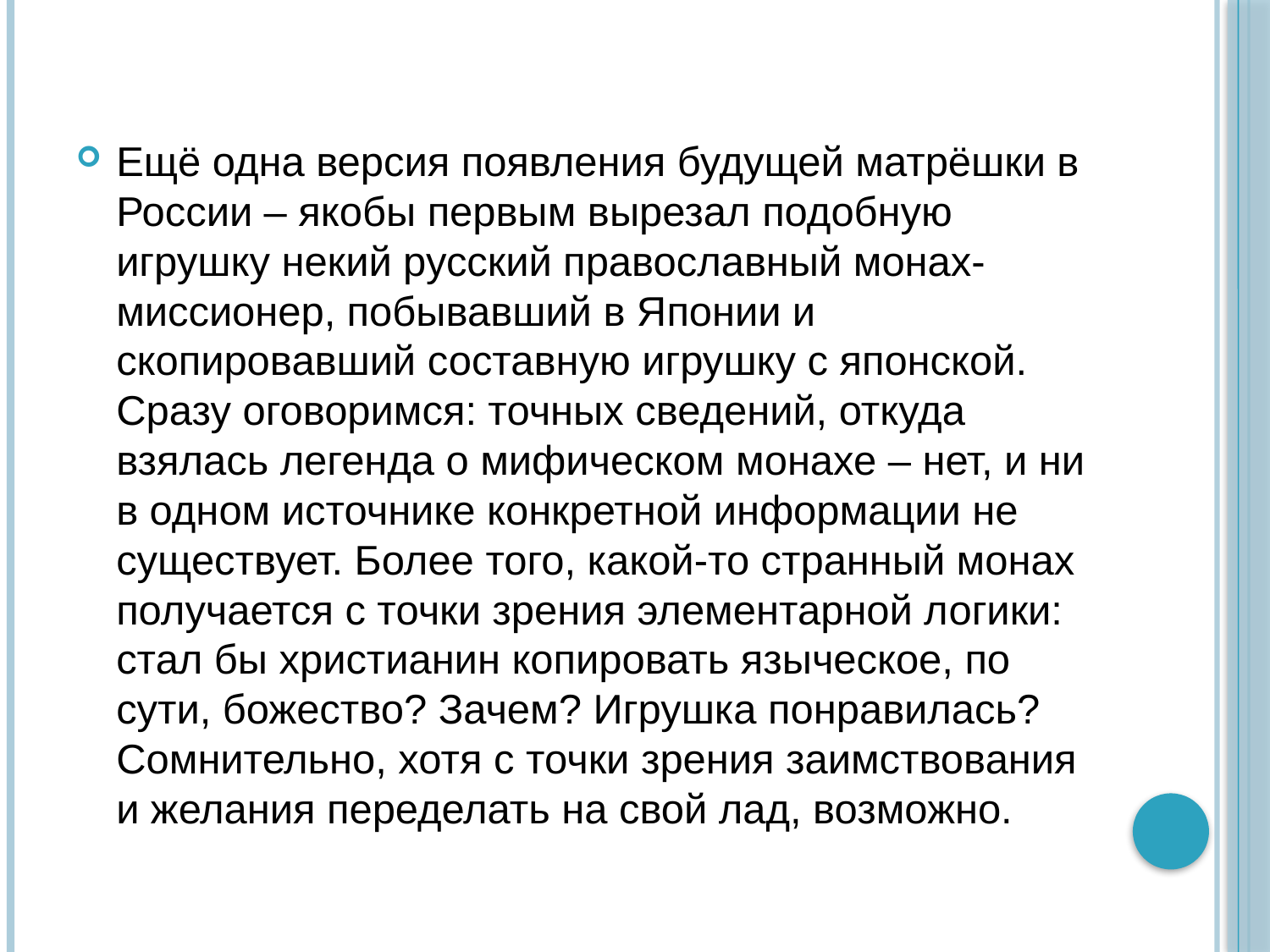

Ещё одна версия появления будущей матрёшки в России – якобы первым вырезал подобную игрушку некий русский православный монах-миссионер, побывавший в Японии и скопировавший составную игрушку с японской. Сразу оговоримся: точных сведений, откуда взялась легенда о мифическом монахе – нет, и ни в одном источнике конкретной информации не существует. Более того, какой-то странный монах получается с точки зрения элементарной логики: стал бы христианин копировать языческое, по сути, божество? Зачем? Игрушка понравилась? Сомнительно, хотя с точки зрения заимствования и желания переделать на свой лад, возможно.